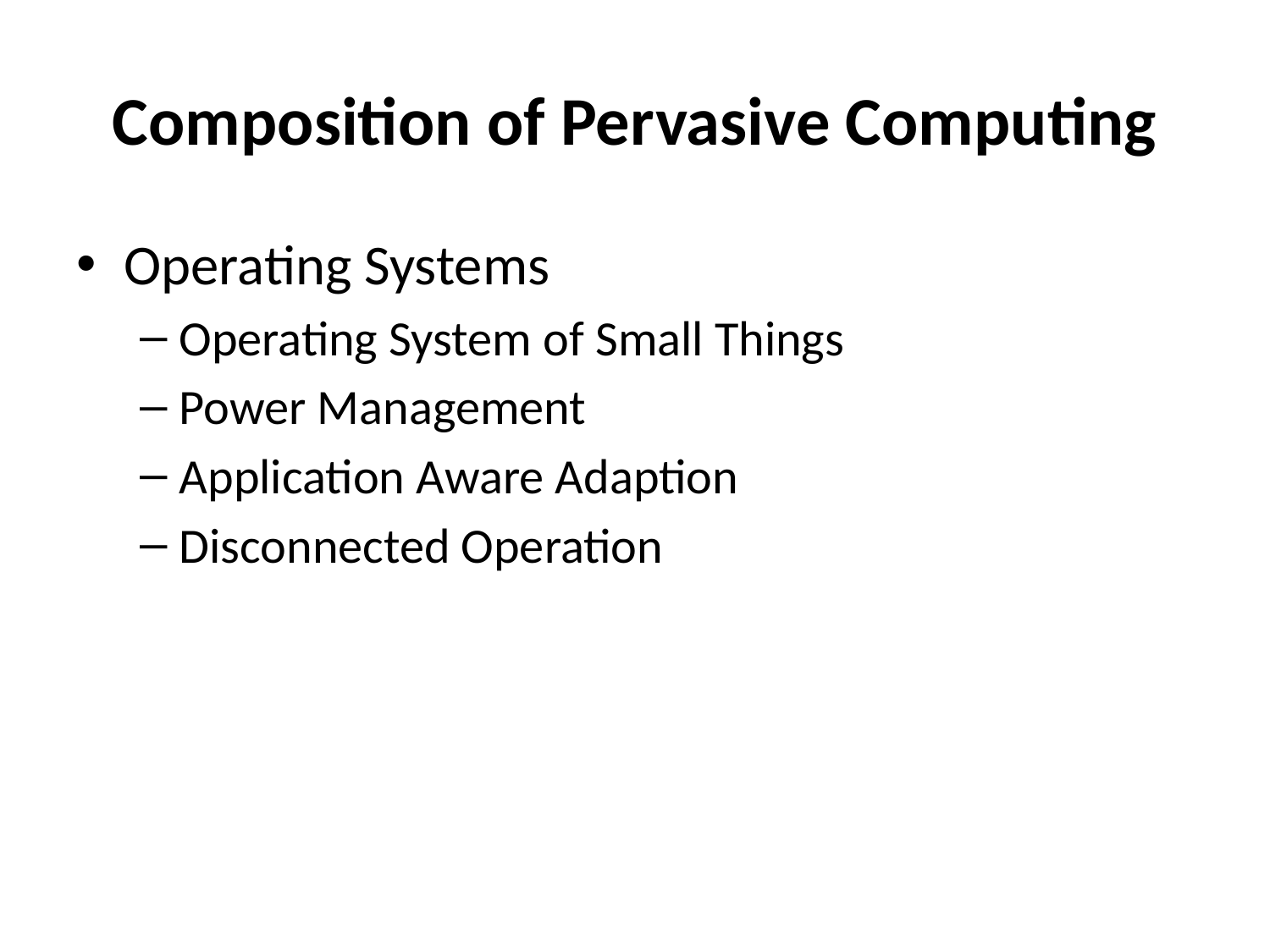

# Composition of Pervasive Computing
Operating Systems
Operating System of Small Things
Power Management
Application Aware Adaption
Disconnected Operation